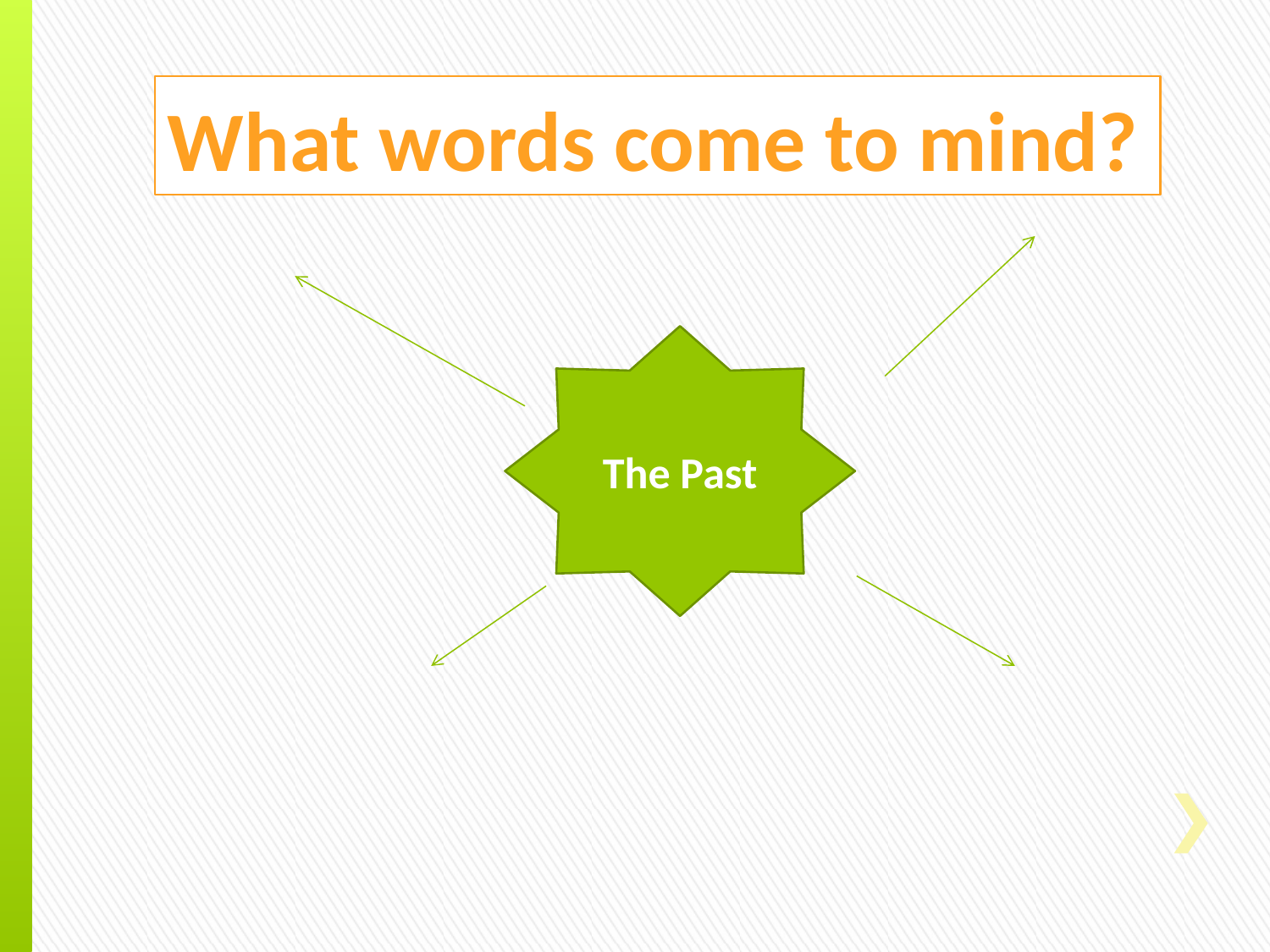

# What words come to mind?
The Past